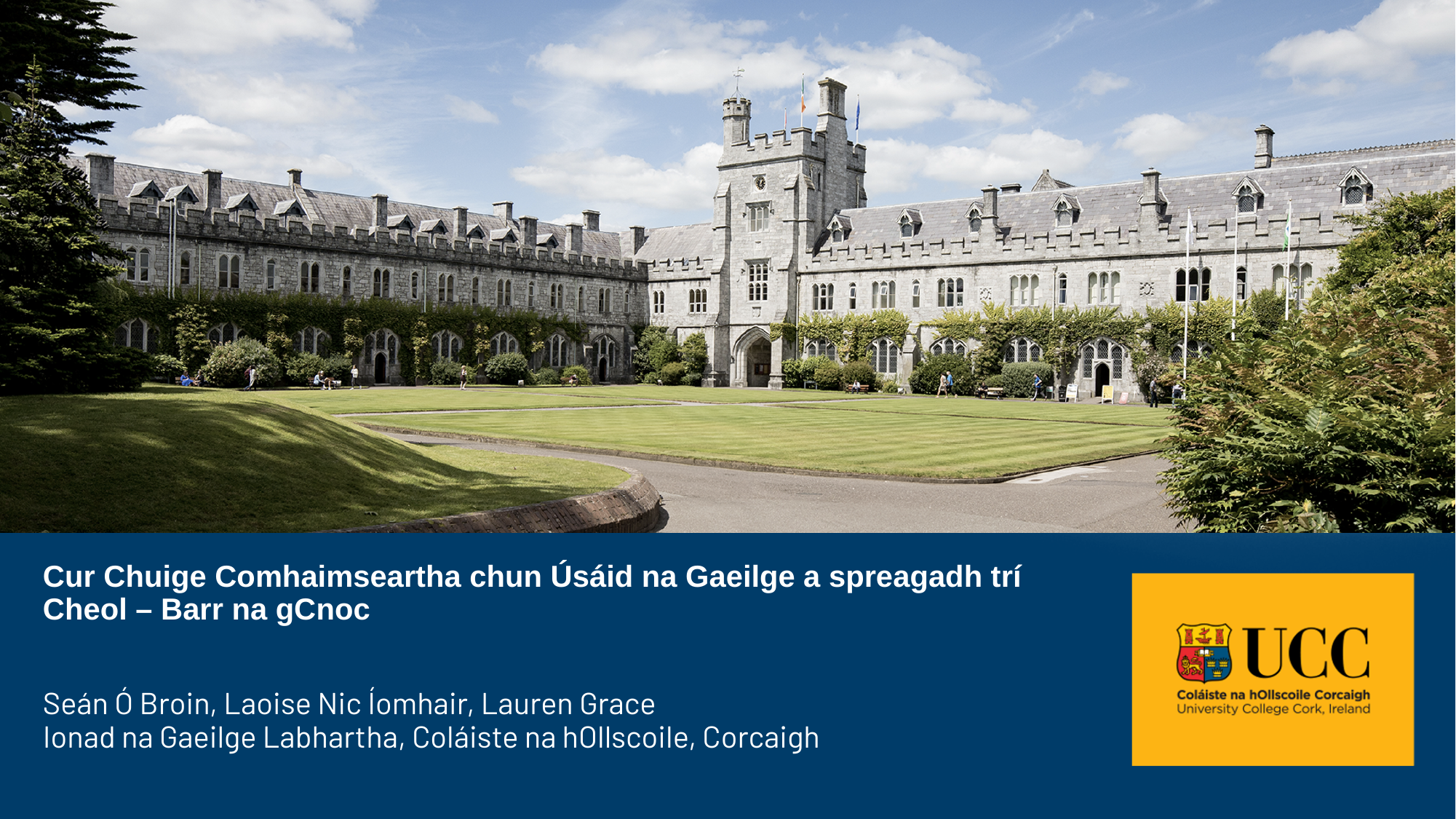

# Cur Chuige Comhaimseartha chun Úsáid na Gaeilge a spreagadh trí Cheol – Barr na gCnoc
Seán Ó Broin, Laoise Nic Íomhair, Lauren Grace
Ionad na Gaeilge Labhartha, Coláiste na hOllscoile, Corcaigh